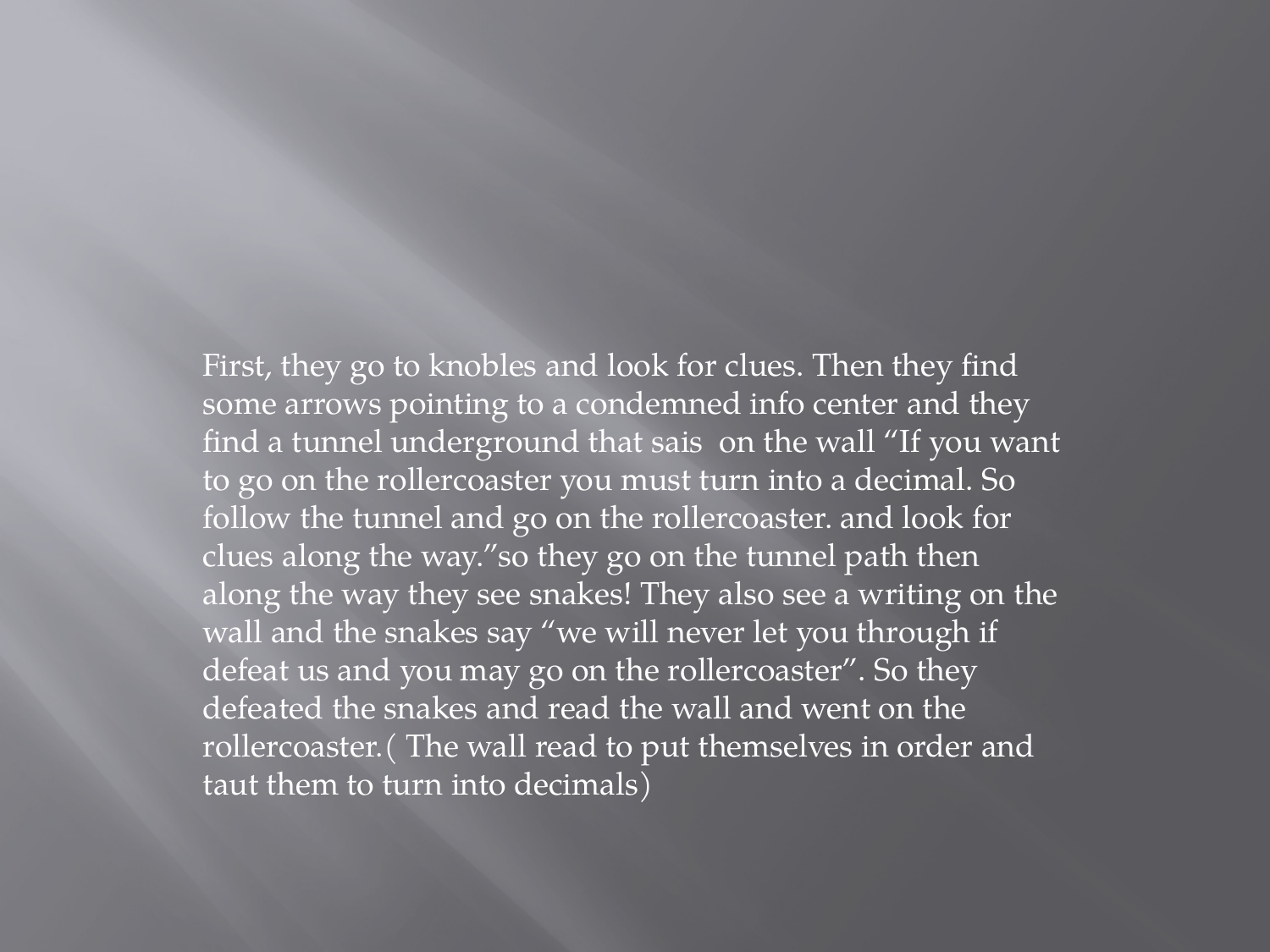

#
First, they go to knobles and look for clues. Then they find some arrows pointing to a condemned info center and they find a tunnel underground that sais  on the wall “If you want to go on the rollercoaster you must turn into a decimal. So follow the tunnel and go on the rollercoaster. and look for clues along the way.”so they go on the tunnel path then along the way they see snakes! They also see a writing on the wall and the snakes say “we will never let you through if defeat us and you may go on the rollercoaster”. So they defeated the snakes and read the wall and went on the rollercoaster.( The wall read to put themselves in order and taut them to turn into decimals)